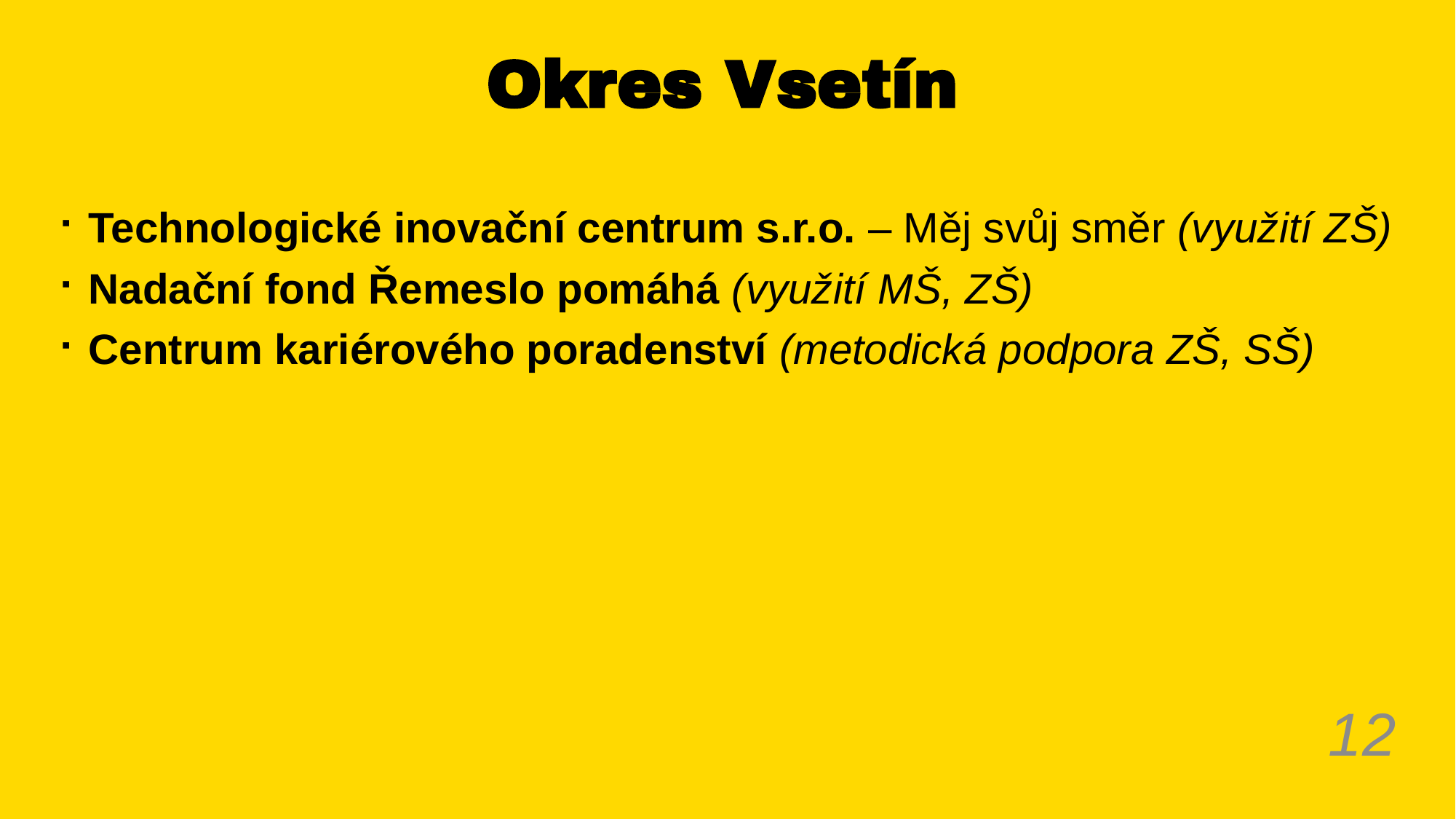

# Okres Vsetín
Technologické inovační centrum s.r.o. – Měj svůj směr (využití ZŠ)
Nadační fond Řemeslo pomáhá (využití MŠ, ZŠ)
Centrum kariérového poradenství (metodická podpora ZŠ, SŠ)

12